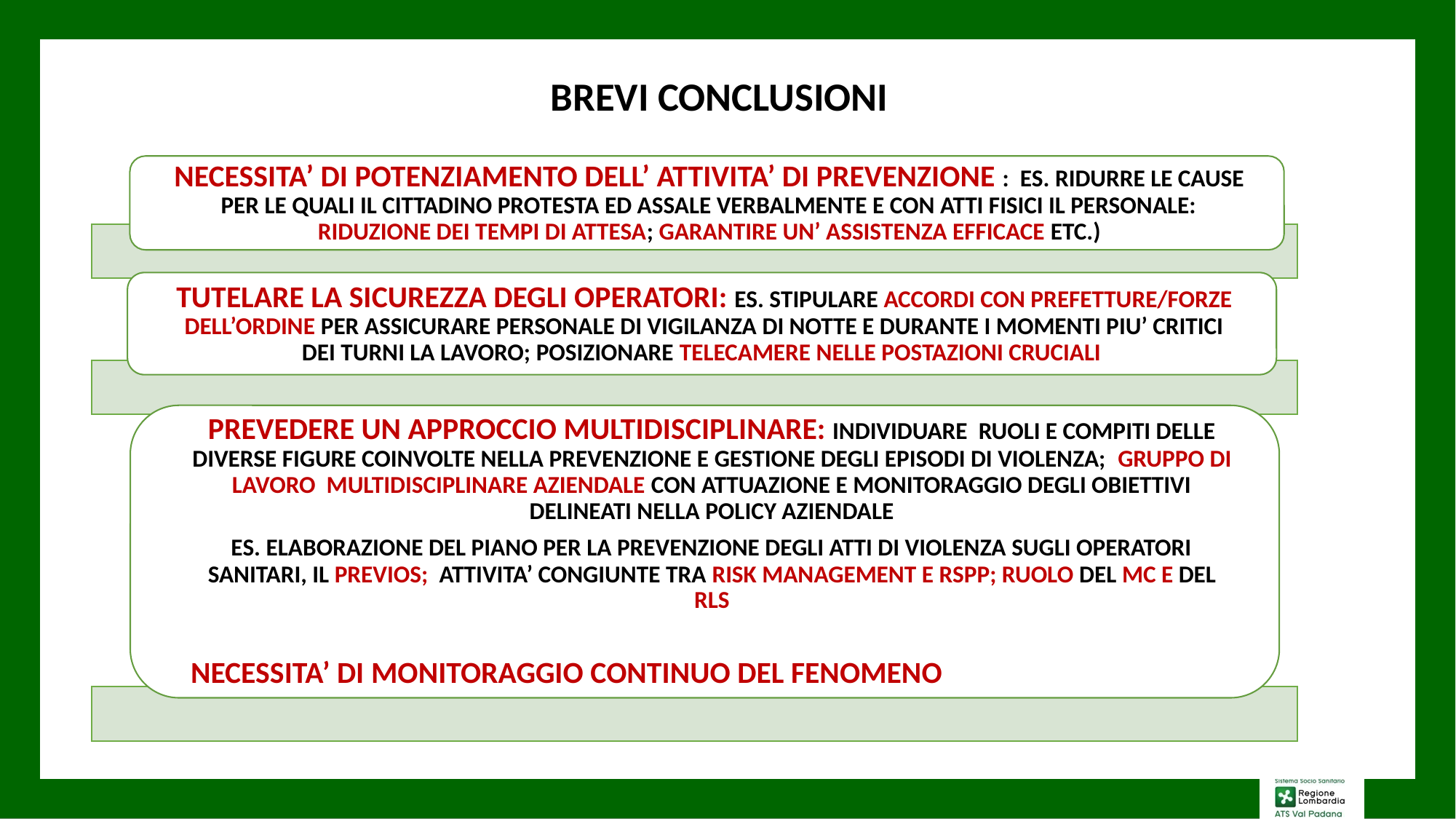

# BREVI CONCLUSIONI
NECESSITA’ DI POTENZIAMENTO DELL’ ATTIVITA’ DI PREVENZIONE :  ES. RIDURRE LE CAUSE PER LE QUALI IL CITTADINO PROTESTA ED ASSALE VERBALMENTE E CON ATTI FISICI IL PERSONALE: RIDUZIONE DEI TEMPI DI ATTESA; GARANTIRE UN’ ASSISTENZA EFFICACE ETC.)
TUTELARE LA SICUREZZA DEGLI OPERATORI: ES. STIPULARE ACCORDI CON PREFETTURE/FORZE DELL’ORDINE PER ASSICURARE PERSONALE DI VIGILANZA DI NOTTE E DURANTE I MOMENTI PIU’ CRITICI DEI TURNI LA LAVORO; POSIZIONARE TELECAMERE NELLE POSTAZIONI CRUCIALI
PREVEDERE UN APPROCCIO MULTIDISCIPLINARE: INDIVIDUARE  RUOLI E COMPITI DELLE DIVERSE FIGURE COINVOLTE NELLA PREVENZIONE E GESTIONE DEGLI EPISODI DI VIOLENZA;  GRUPPO DI LAVORO  MULTIDISCIPLINARE AZIENDALE CON ATTUAZIONE E MONITORAGGIO DEGLI OBIETTIVI DELINEATI NELLA POLICY AZIENDALE
ES. ELABORAZIONE DEL PIANO PER LA PREVENZIONE DEGLI ATTI DI VIOLENZA SUGLI OPERATORI SANITARI, IL PREVIOS;  ATTIVITA’ CONGIUNTE TRA RISK MANAGEMENT E RSPP; RUOLO DEL MC E DEL RLS

NECESSITA’ DI MONITORAGGIO CONTINUO DEL FENOMENO